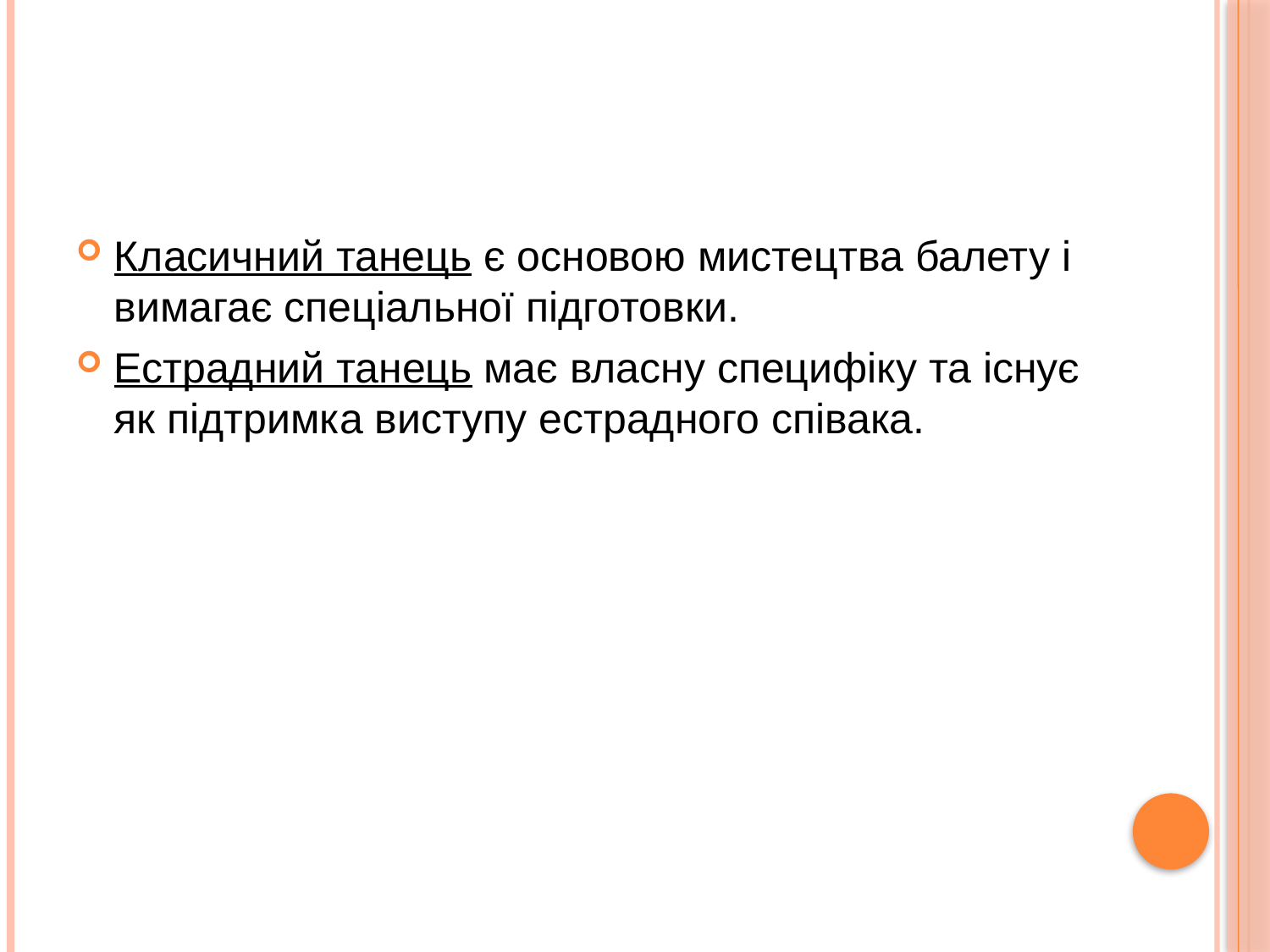

Класичний танець є основою мистецтва балету і вимагає спеціальної підготовки.
Естрадний танець має власну специфіку та існує як підтримка виступу естрадного співака.